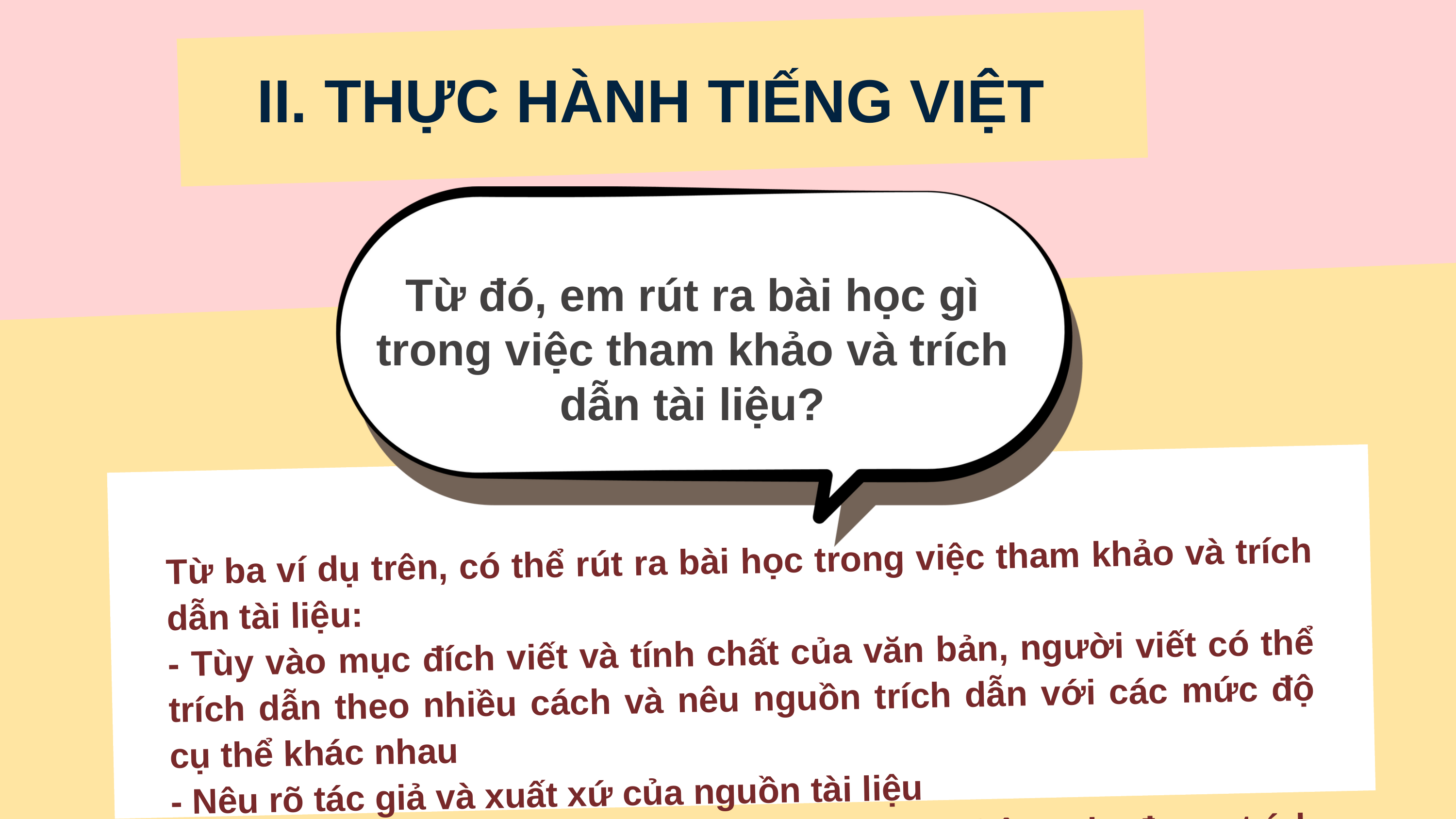

II. THỰC HÀNH TIẾNG VIỆT

Từ đó, em rút ra bài học gì trong việc tham khảo và trích dẫn tài liệu?

Từ ba ví dụ trên, có thể rút ra bài học trong việc tham khảo và trích dẫn tài liệu:
- Tùy vào mục đích viết và tính chất của văn bản, người viết có thể trích dẫn theo nhiều cách và nêu nguồn trích dẫn với các mức độ cụ thể khác nhau
- Nêu rõ tác giả và xuất xứ của nguồn tài liệu
- Truyền tải trung thực nội dung ý tưởng và thông tin được trích dẫn